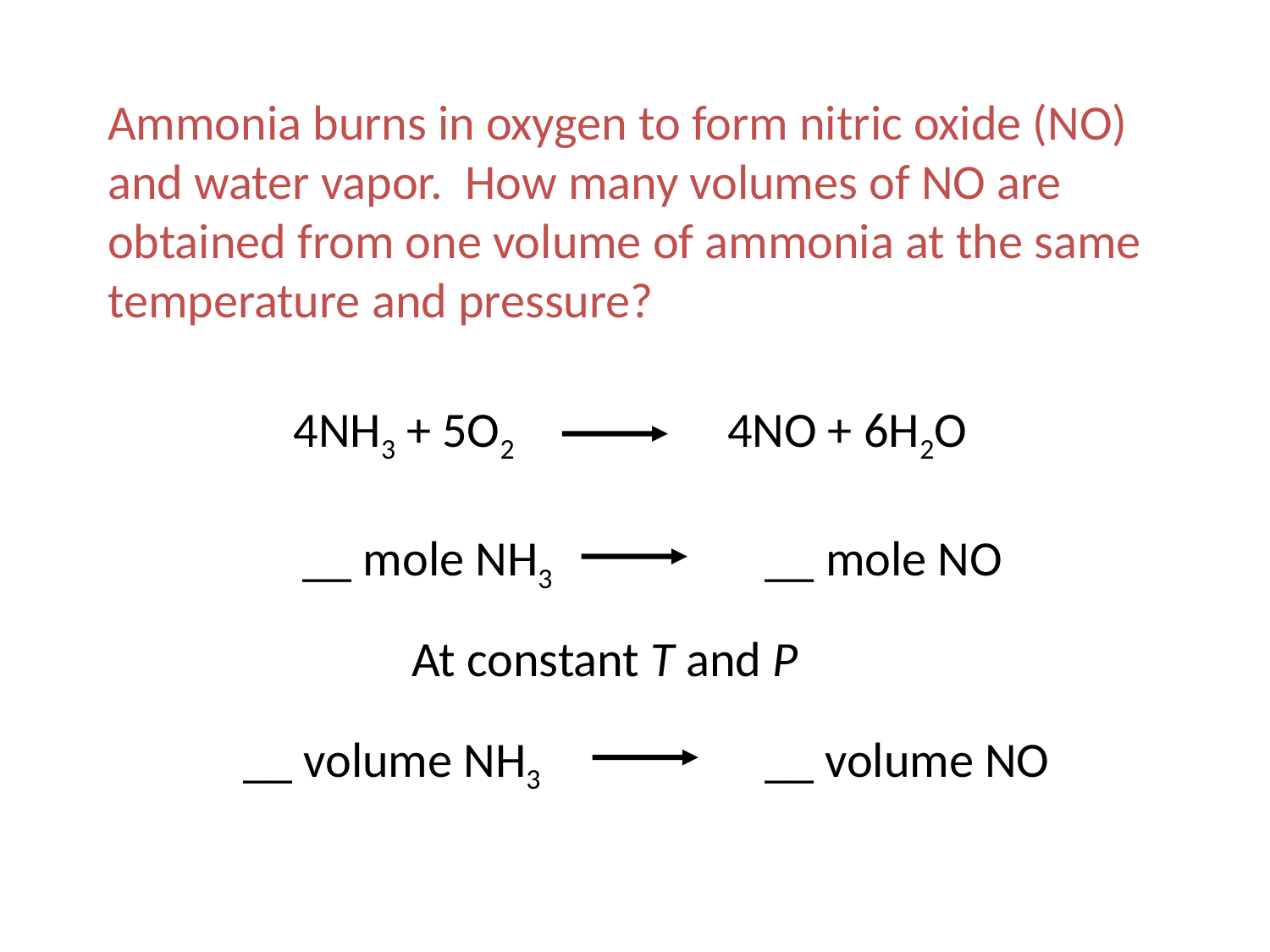

Ammonia burns in oxygen to form nitric oxide (NO) and water vapor.  How many volumes of NO are obtained from one volume of ammonia at the same temperature and pressure?
4NH3 + 5O2                   4NO + 6H2O

__ mole NH3                   __ mole NO

At constant T and P
__ volume NH3                    __ volume NO